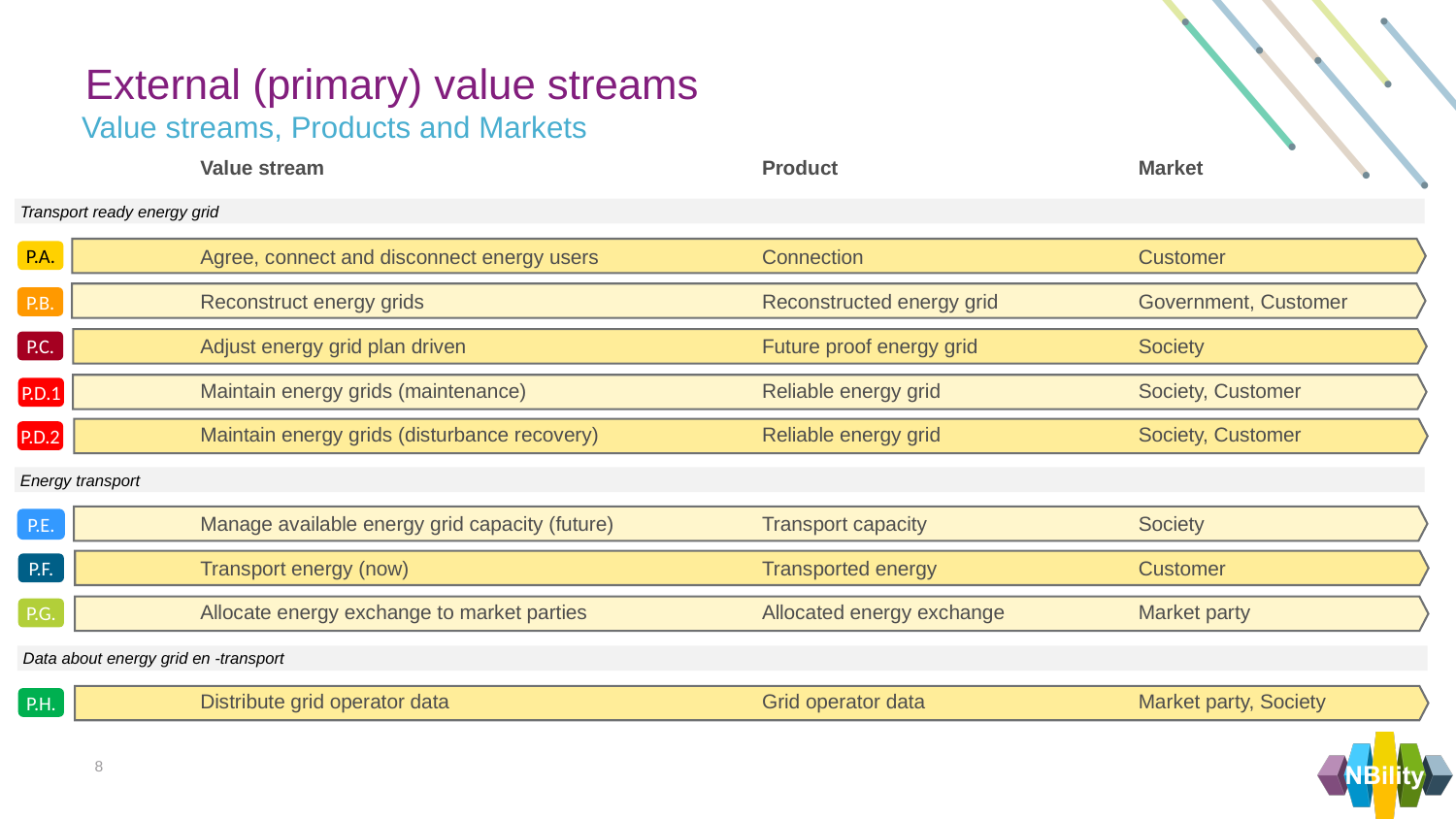

External (primary) value streams
Value streams, Products and Markets
Value stream

Agree, connect and disconnect energy users
Reconstruct energy grids
Adjust energy grid plan driven
Maintain energy grids (maintenance)
Maintain energy grids (disturbance recovery)

Manage available energy grid capacity (future)
Transport energy (now)
Allocate energy exchange to market parties

Distribute grid operator data
Product

Connection
Reconstructed energy grid
Future proof energy grid
Reliable energy grid
Reliable energy grid

Transport capacity
Transported energy
Allocated energy exchange

Grid operator data
Market
Klant
Customer
Government, Customer
Society
Society, Customer
Society, Customer
Maatschappij
Society
Customer
Market party

Market party, Society
Transport ready energy grid

P.A.

P.B.

P.C.

P.D.1

P.D.2
Energy transport

P.E.

P.F.

P.G.
Data about energy grid en -transport

P.H.
8